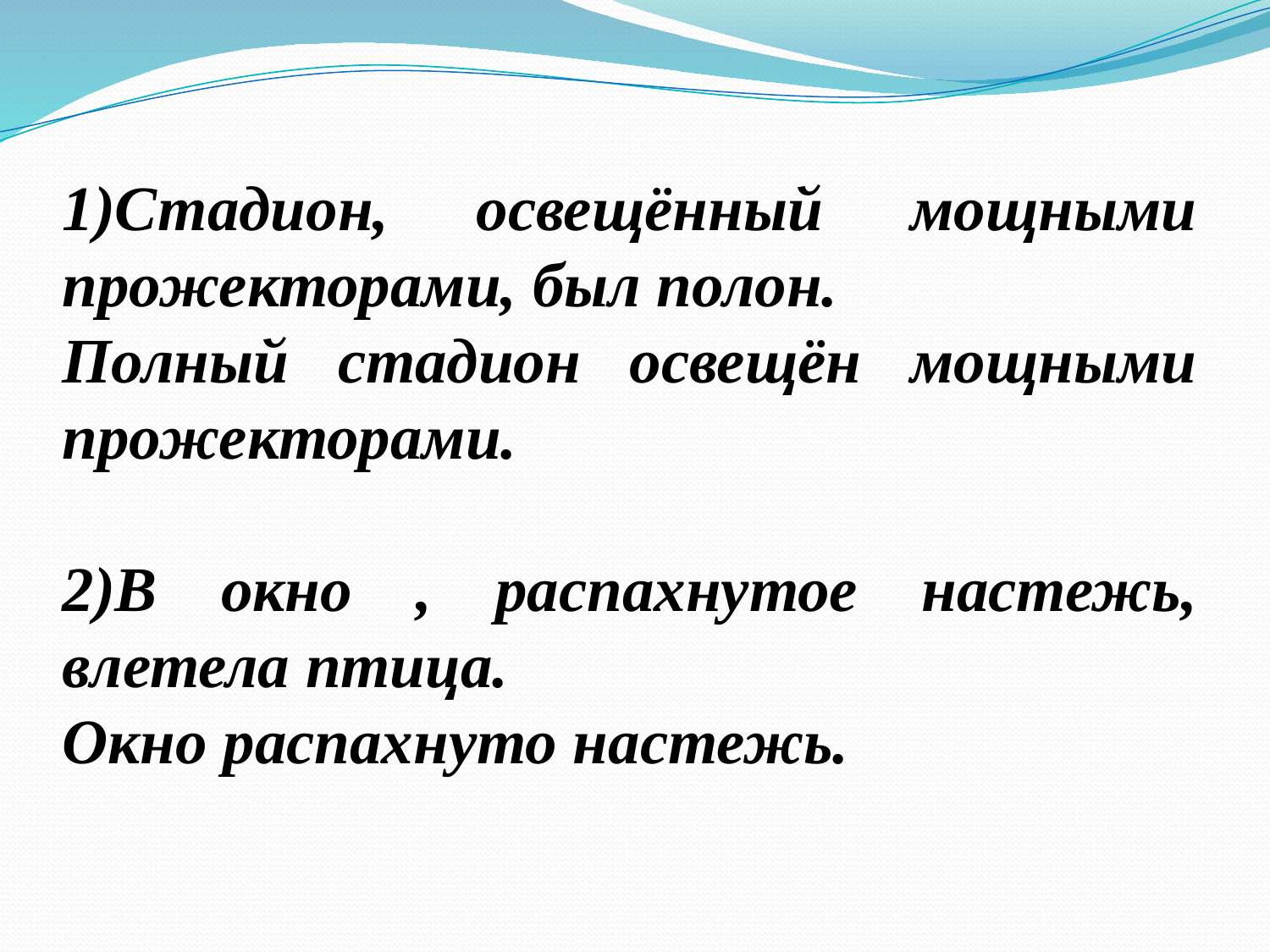

1)Стадион, освещённый мощными прожекторами, был полон.
Полный стадион освещён мощными прожекторами.

2)В окно , распахнутое настежь, влетела птица.
Окно распахнуто настежь.